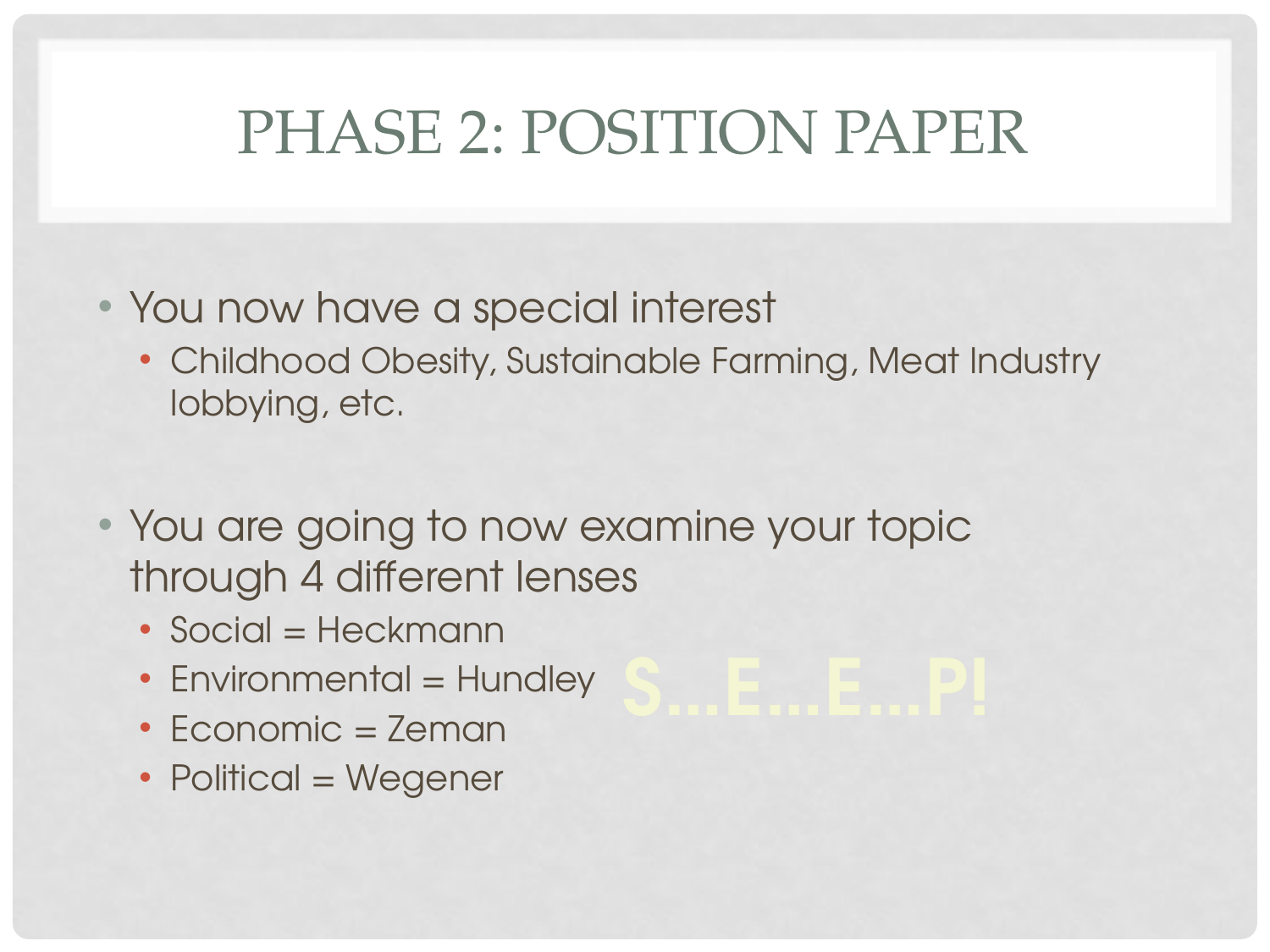

# Phase 2: Position paper
You now have a special interest
Childhood Obesity, Sustainable Farming, Meat Industry lobbying, etc.

You are going to now examine your topic through 4 different lenses
Social = Heckmann
Environmental = Hundley
Economic = Zeman
Political = Wegener

S…E…E…P!